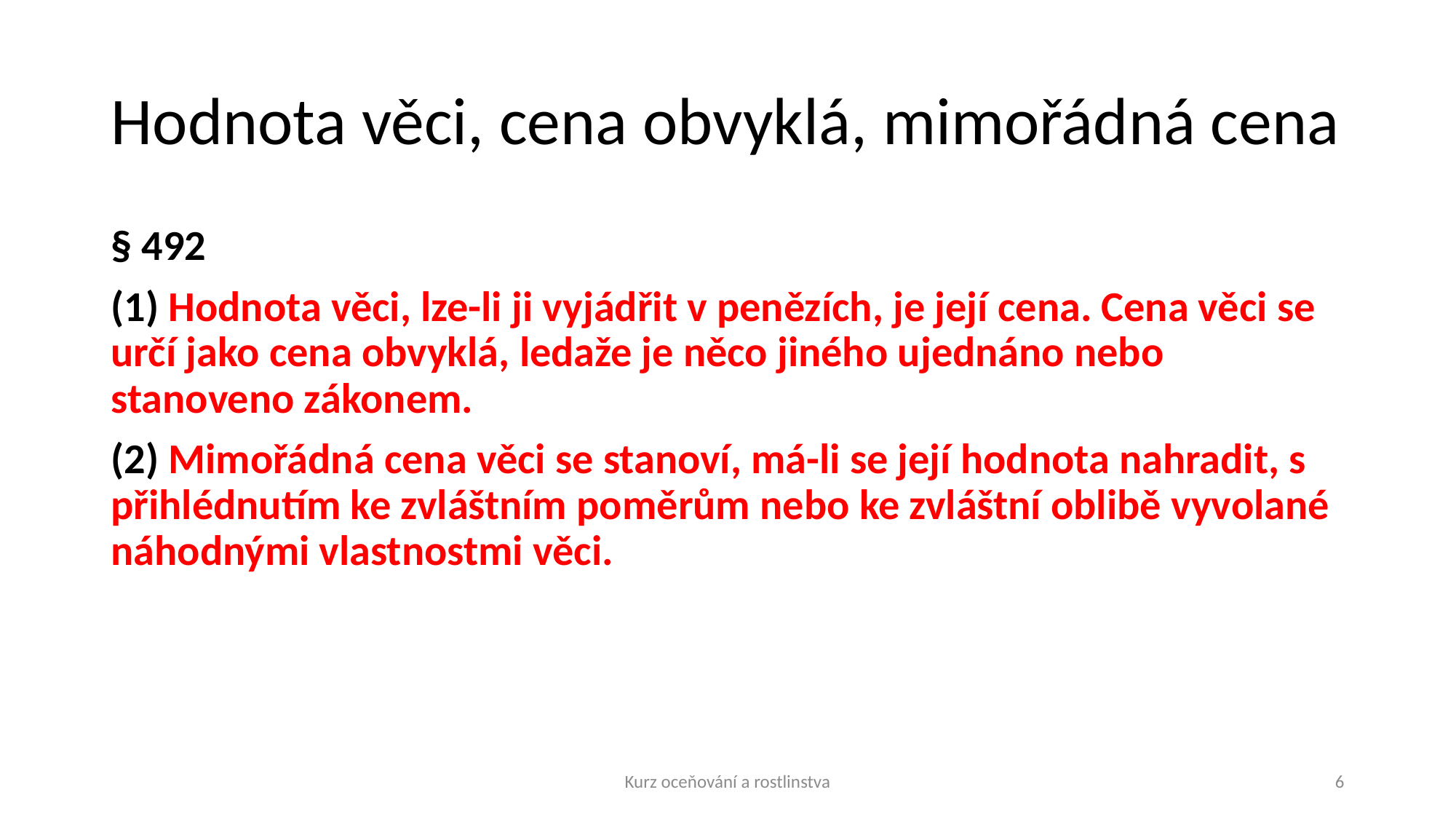

# Hodnota věci, cena obvyklá, mimořádná cena
§ 492
(1) Hodnota věci, lze-li ji vyjádřit v penězích, je její cena. Cena věci se určí jako cena obvyklá, ledaže je něco jiného ujednáno nebo stanoveno zákonem.
(2) Mimořádná cena věci se stanoví, má-li se její hodnota nahradit, s přihlédnutím ke zvláštním poměrům nebo ke zvláštní oblibě vyvolané náhodnými vlastnostmi věci.

Kurz oceňování a rostlinstva
6